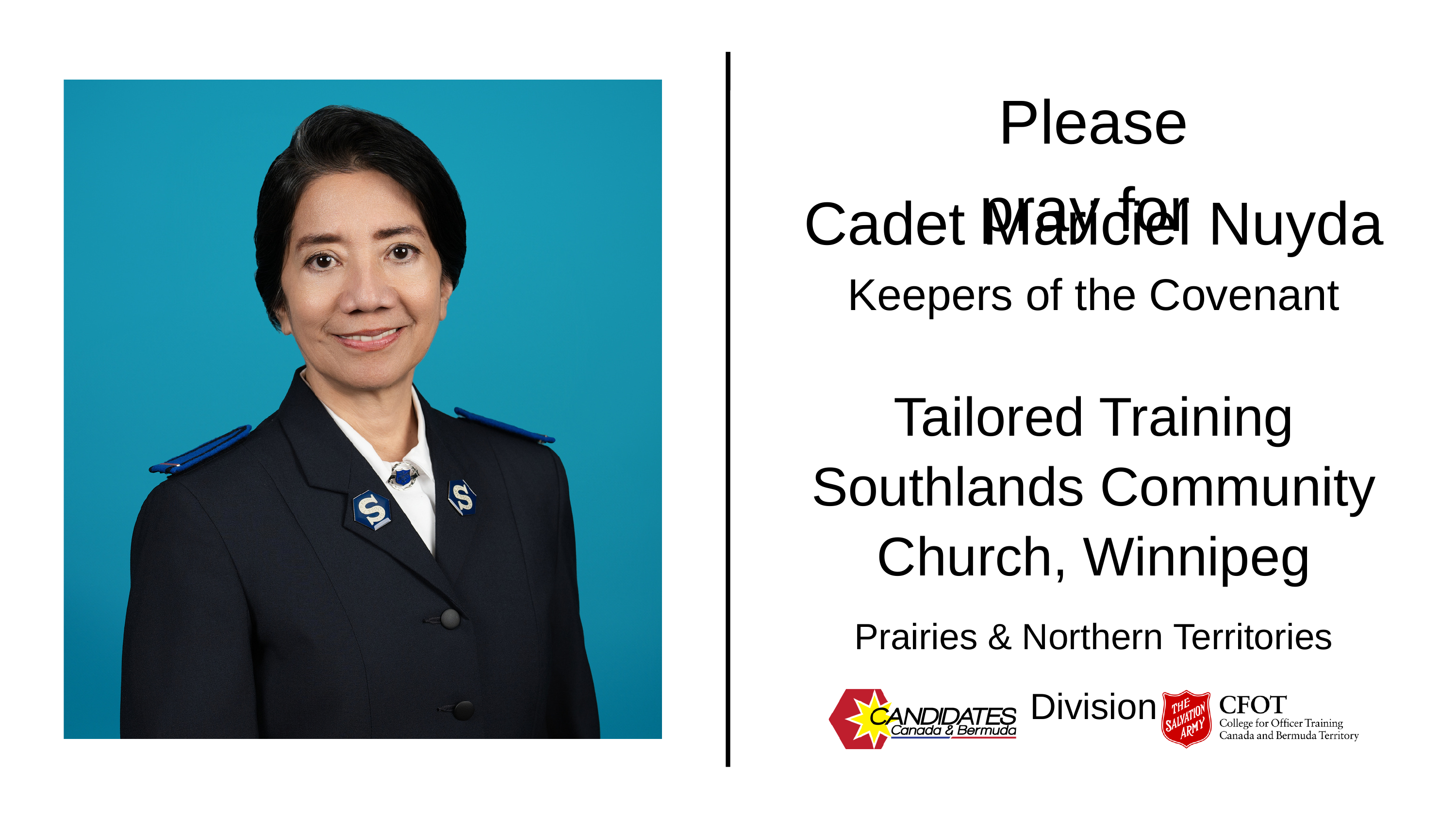

Please pray for

Cadet Mariciel Nuyda
Keepers of the Covenant

Tailored Training
Southlands Community Church, Winnipeg
Prairies & Northern Territories Division